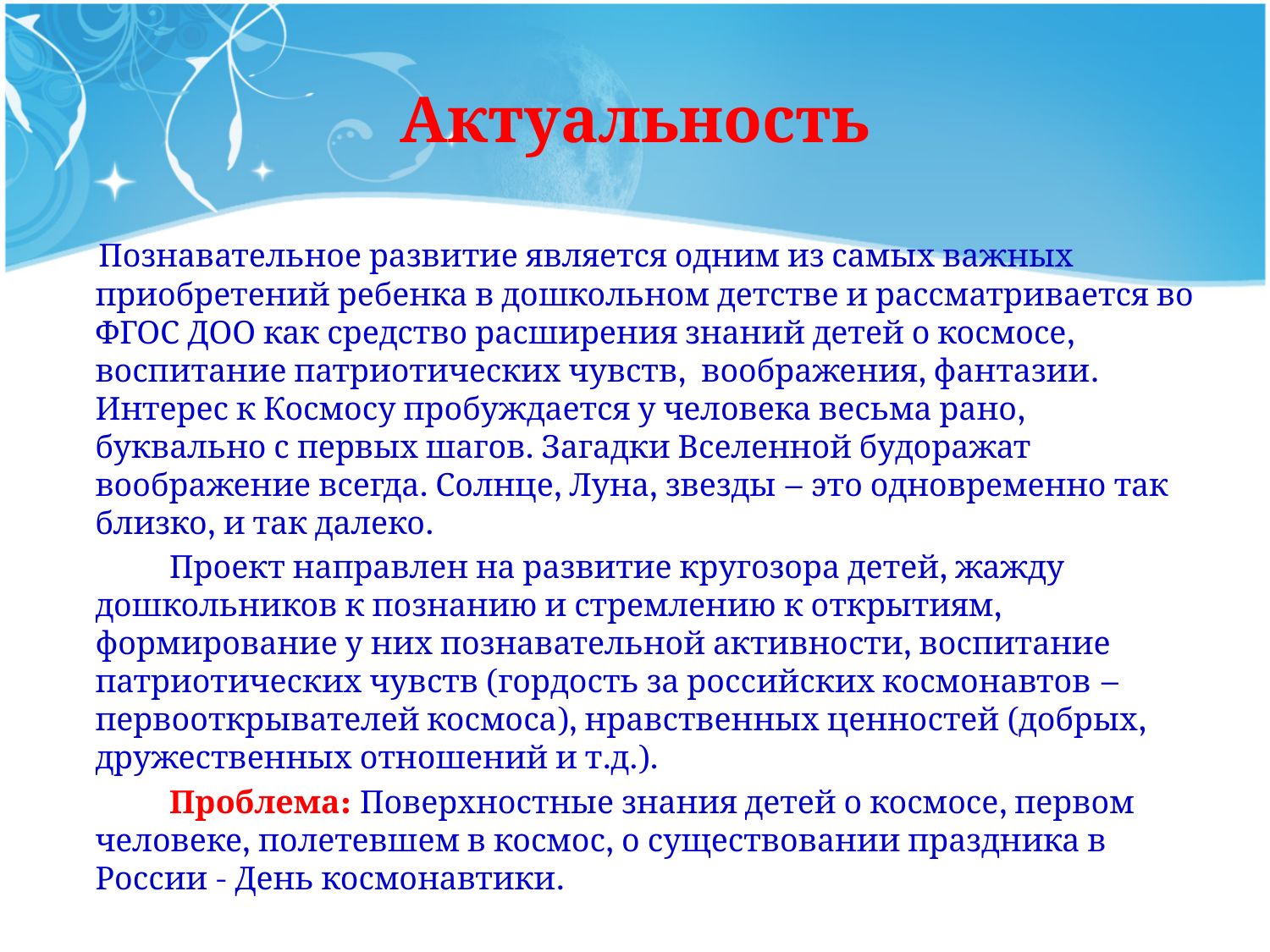

# Актуальность

      Познавательное развитие является одним из самых важных приобретений ребенка в дошкольном детстве и рассматривается во ФГОС ДОО как средство расширения знаний детей о космосе, воспитание патриотических чувств,  воображения, фантазии. Интерес к Космосу пробуждается у человека весьма рано, буквально с первых шагов. Загадки Вселенной будоражат воображение всегда. Солнце, Луна, звезды – это одновременно так близко, и так далеко.
                Проект направлен на развитие кругозора детей, жажду дошкольников к познанию и стремлению к открытиям, формирование у них познавательной активности, воспитание патриотических чувств (гордость за российских космонавтов – первооткрывателей космоса), нравственных ценностей (добрых, дружественных отношений и т.д.).
                Проблема: Поверхностные знания детей о космосе, первом человеке, полетевшем в космос, о существовании праздника в России - День космонавтики.